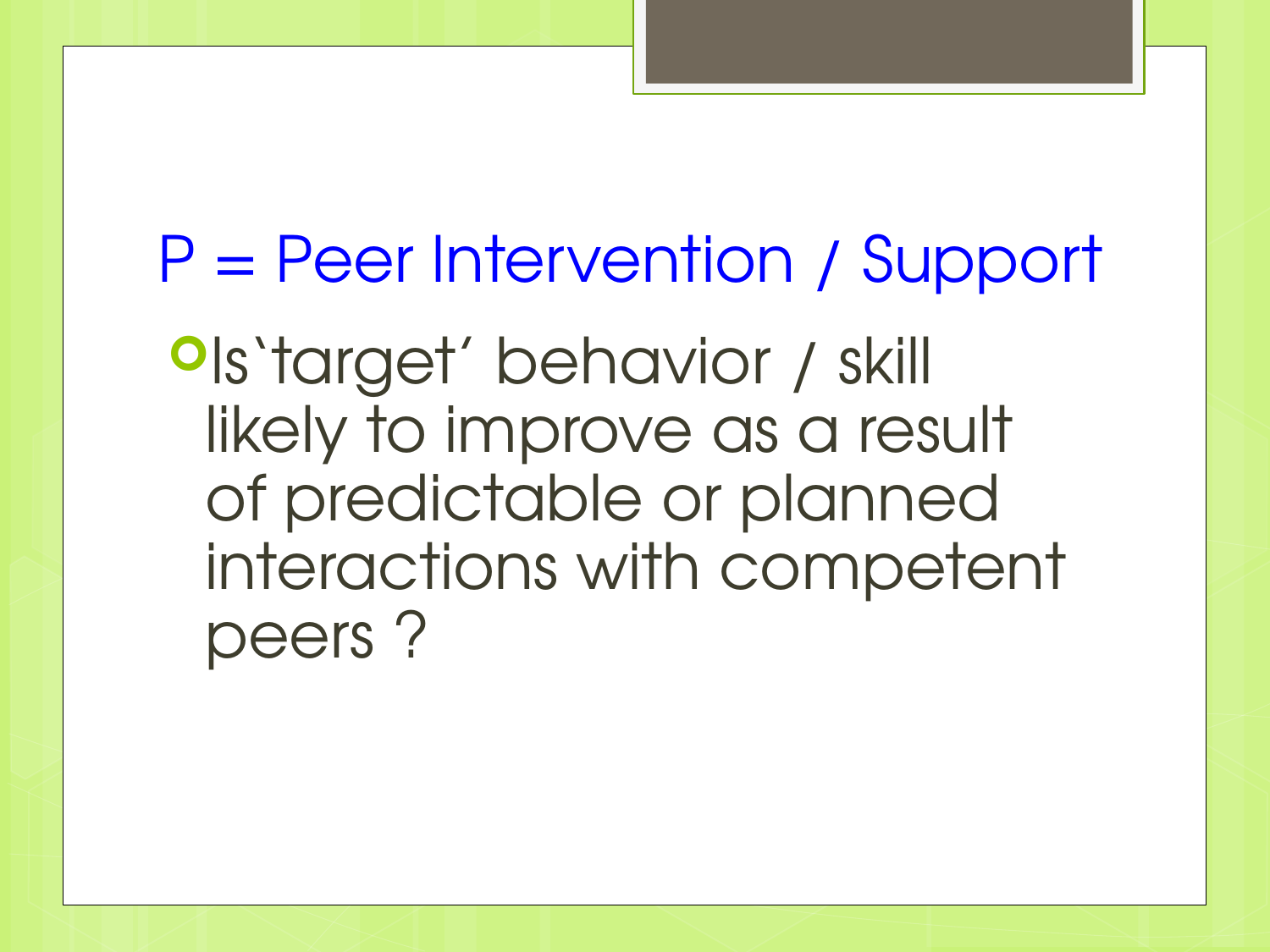

# P = Peer Intervention / Support
Is‘target’ behavior / skill likely to improve as a result of predictable or planned interactions with competent peers ?